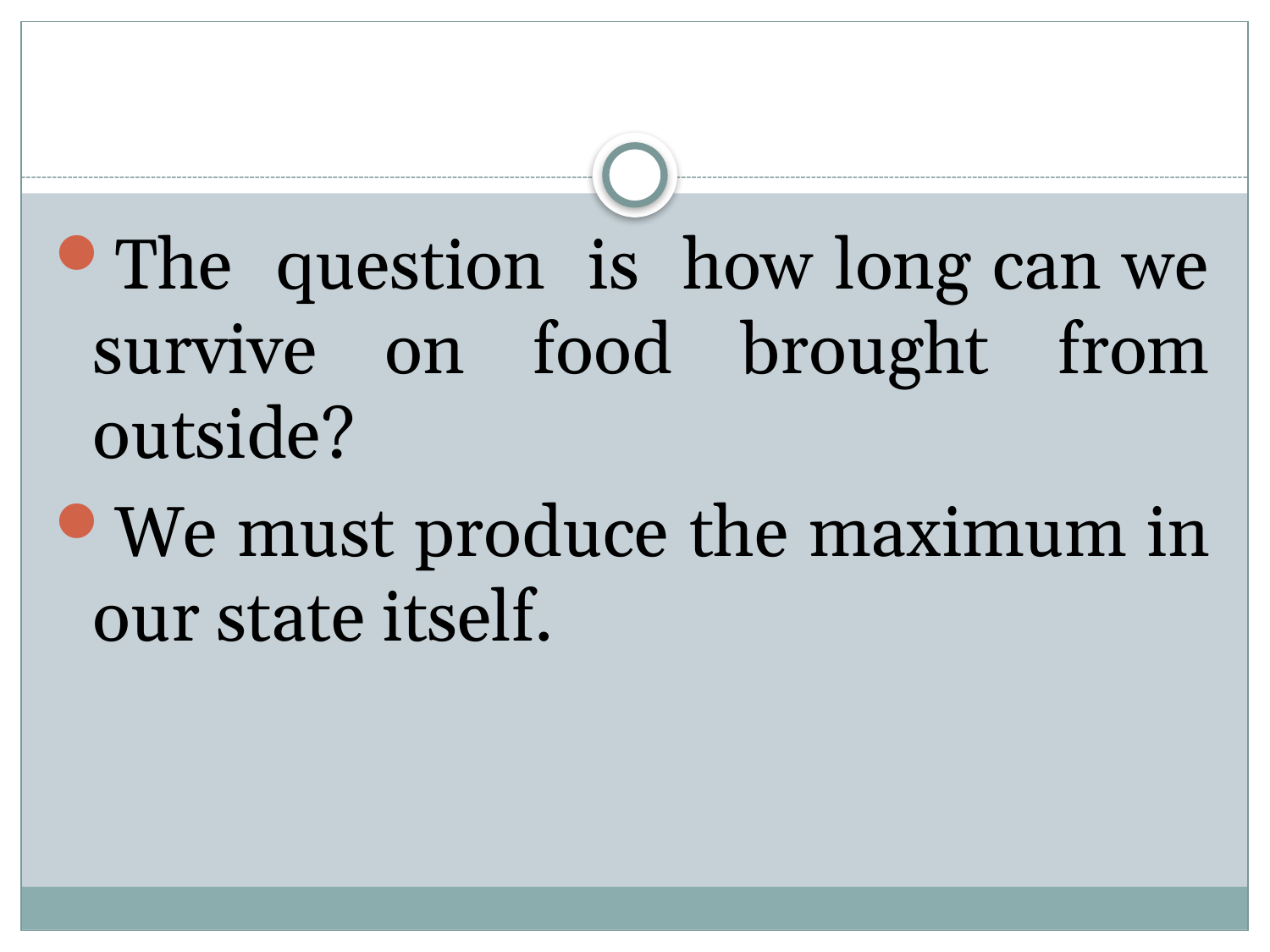

#
The  question  is  how long can we survive on food brought from outside?
We must produce the maximum in our state itself.